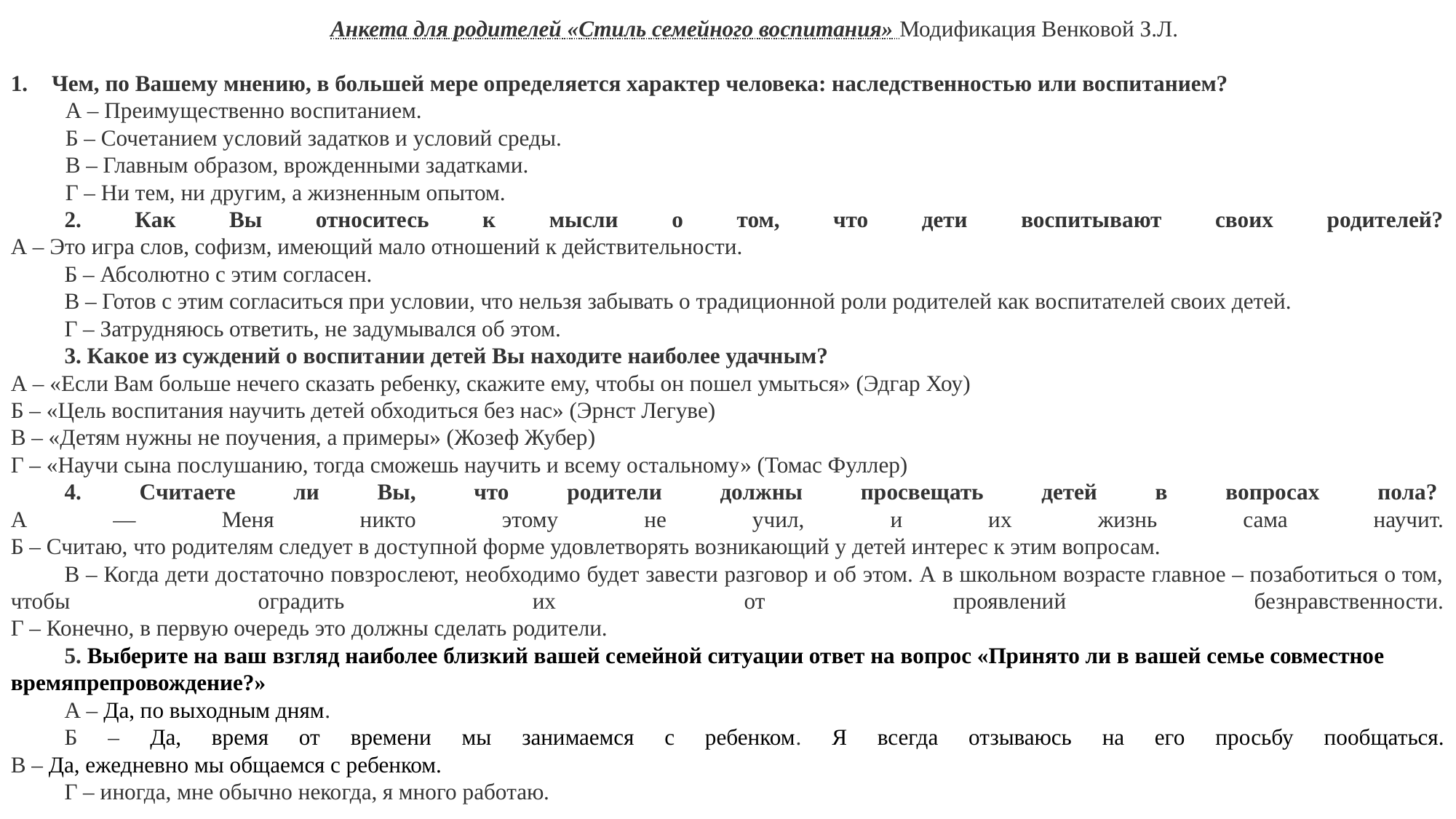

Анкета для родителей «Стиль семейного воспитания» Модификация Венковой З.Л.

Чем, по Вашему мнению, в большей мере определяется характер человека: наследственностью или воспитанием?
А – Преимущественно воспитанием.
Б – Сочетанием условий задатков и условий среды.
В – Главным образом, врожденными задатками.
Г – Ни тем, ни другим, а жизненным опытом.
2. Как Вы относитесь к мысли о том, что дети воспитывают своих родителей?
А – Это игра слов, софизм, имеющий мало отношений к действительности.
Б – Абсолютно с этим согласен.
В – Готов с этим согласиться при условии, что нельзя забывать о традиционной роли родителей как воспитателей своих детей.
Г – Затрудняюсь ответить, не задумывался об этом.
3. Какое из суждений о воспитании детей Вы находите наиболее удачным? 
А – «Если Вам больше нечего сказать ребенку, скажите ему, чтобы он пошел умыться» (Эдгар Хоу)
Б – «Цель воспитания научить детей обходиться без нас» (Эрнст Легуве)
В – «Детям нужны не поучения, а примеры» (Жозеф Жубер)
Г – «Научи сына послушанию, тогда сможешь научить и всему остальному» (Томас Фуллер)
4. Считаете ли Вы, что родители должны просвещать детей в вопросах пола? 
А — Меня никто этому не учил, и их жизнь сама научит.
Б – Считаю, что родителям следует в доступной форме удовлетворять возникающий у детей интерес к этим вопросам.
В – Когда дети достаточно повзрослеют, необходимо будет завести разговор и об этом. А в школьном возрасте главное – позаботиться о том, чтобы оградить их от проявлений безнравственности.
Г – Конечно, в первую очередь это должны сделать родители.
5. Выберите на ваш взгляд наиболее близкий вашей семейной ситуации ответ на вопрос «Принято ли в вашей семье совместное времяпрепровождение?»
А – Да, по выходным дням.
Б – Да, время от времени мы занимаемся с ребенком. Я всегда отзываюсь на его просьбу пообщаться.
В – Да, ежедневно мы общаемся с ребенком.
Г – иногда, мне обычно некогда, я много работаю.